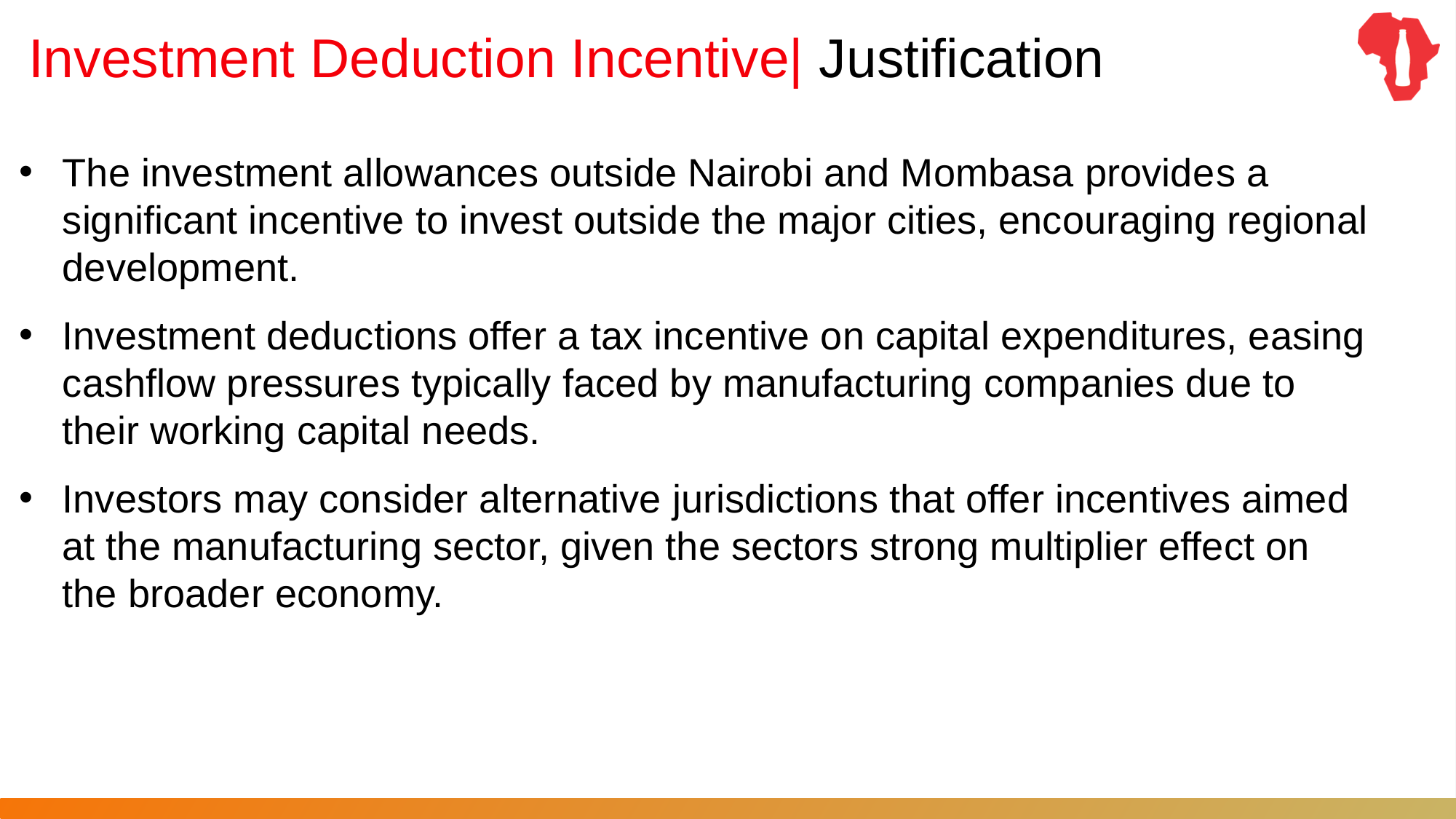

# Investment Deduction Incentive| Justification

The investment allowances outside Nairobi and Mombasa provides a significant incentive to invest outside the major cities, encouraging regional development.
Investment deductions offer a tax incentive on capital expenditures, easing cashflow pressures typically faced by manufacturing companies due to their working capital needs.
Investors may consider alternative jurisdictions that offer incentives aimed at the manufacturing sector, given the sectors strong multiplier effect on the broader economy.